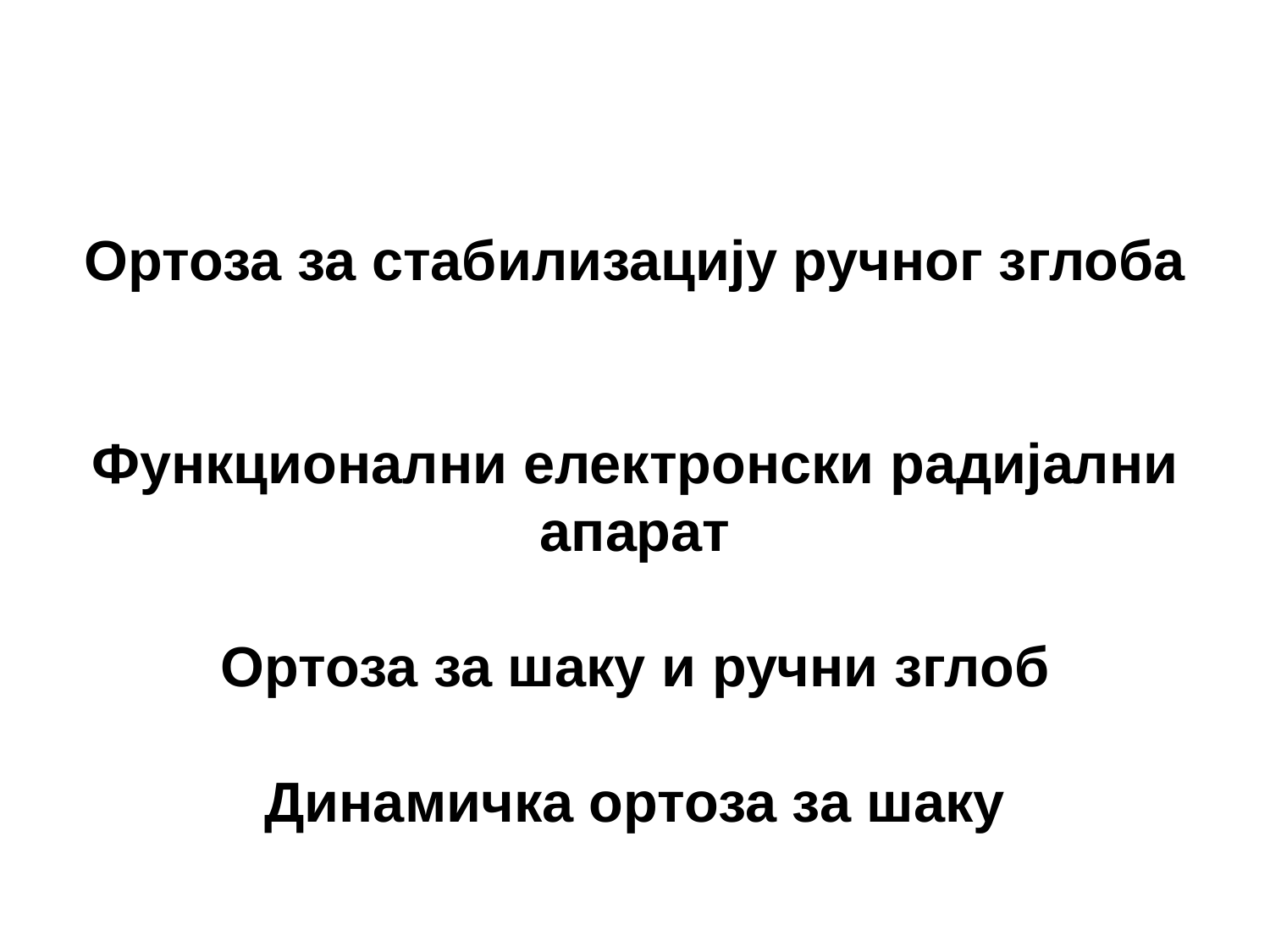

Ортоза за стабилизацију ручног зглоба
Функционални електронски радијални апарат
Ортоза за шаку и ручни зглоб
Динамичка ортоза за шаку